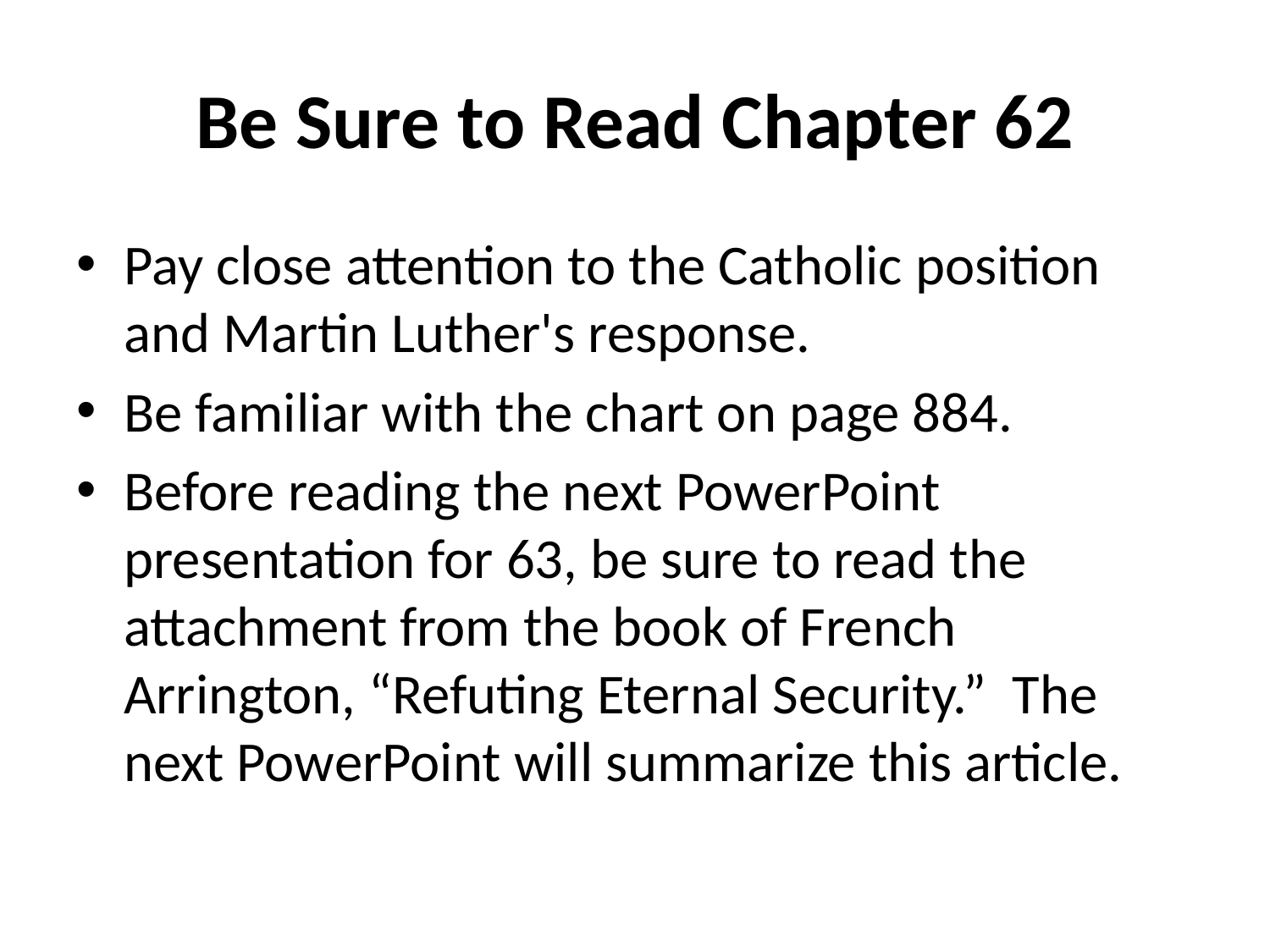

# Be Sure to Read Chapter 62
Pay close attention to the Catholic position and Martin Luther's response.
Be familiar with the chart on page 884.
Before reading the next PowerPoint presentation for 63, be sure to read the attachment from the book of French Arrington, “Refuting Eternal Security.”  The next PowerPoint will summarize this article.